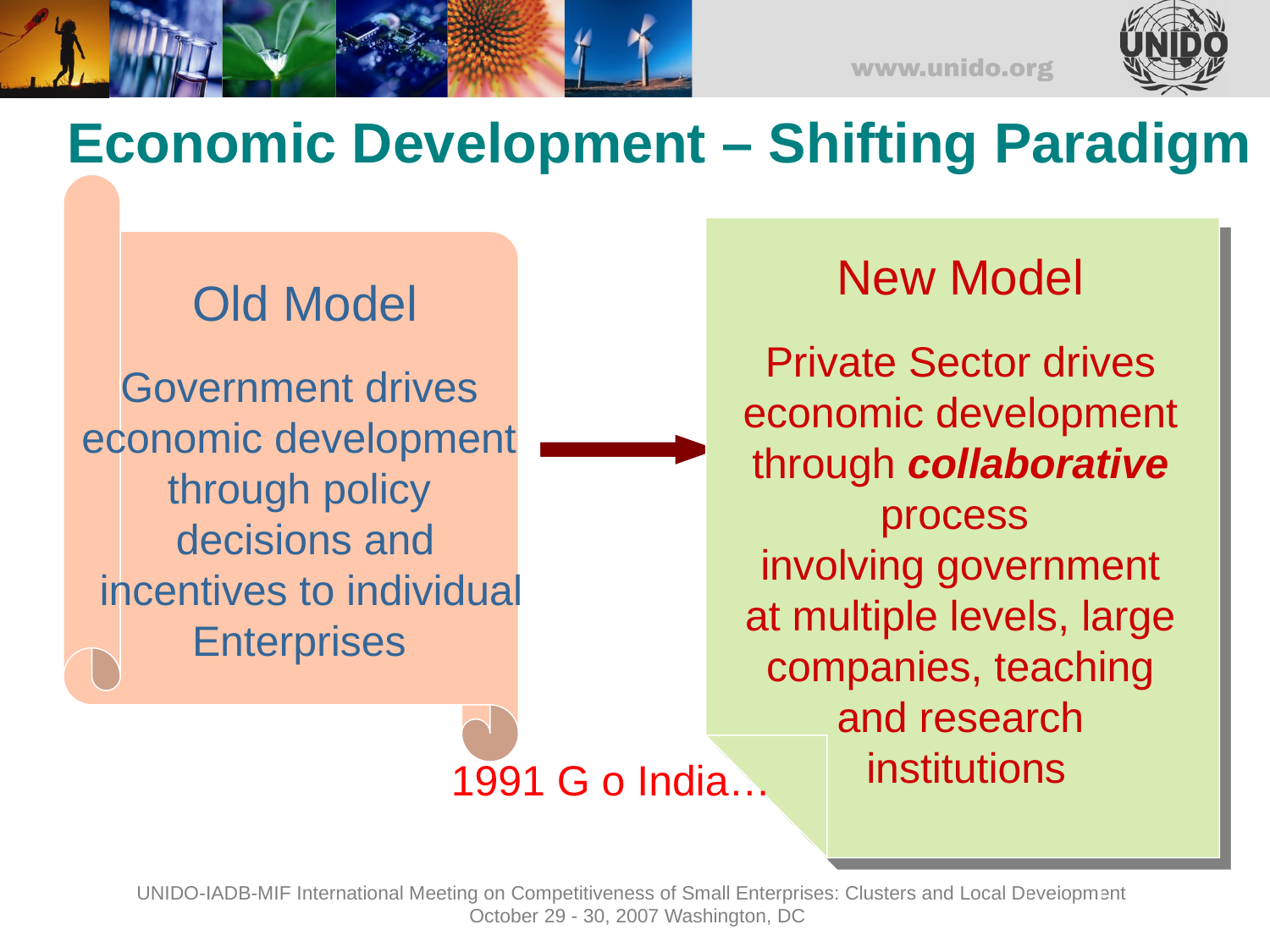

Economic Development – Shifting Paradigm
New Model

Private Sector drives economic development through collaborative process
involving government at multiple levels, large companies, teaching and research
 institutions

Old Model

Government drives
economic development
through policy
decisions and
 incentives to individual
Enterprises

1991 G o India…
1996 UNIDO…
Back